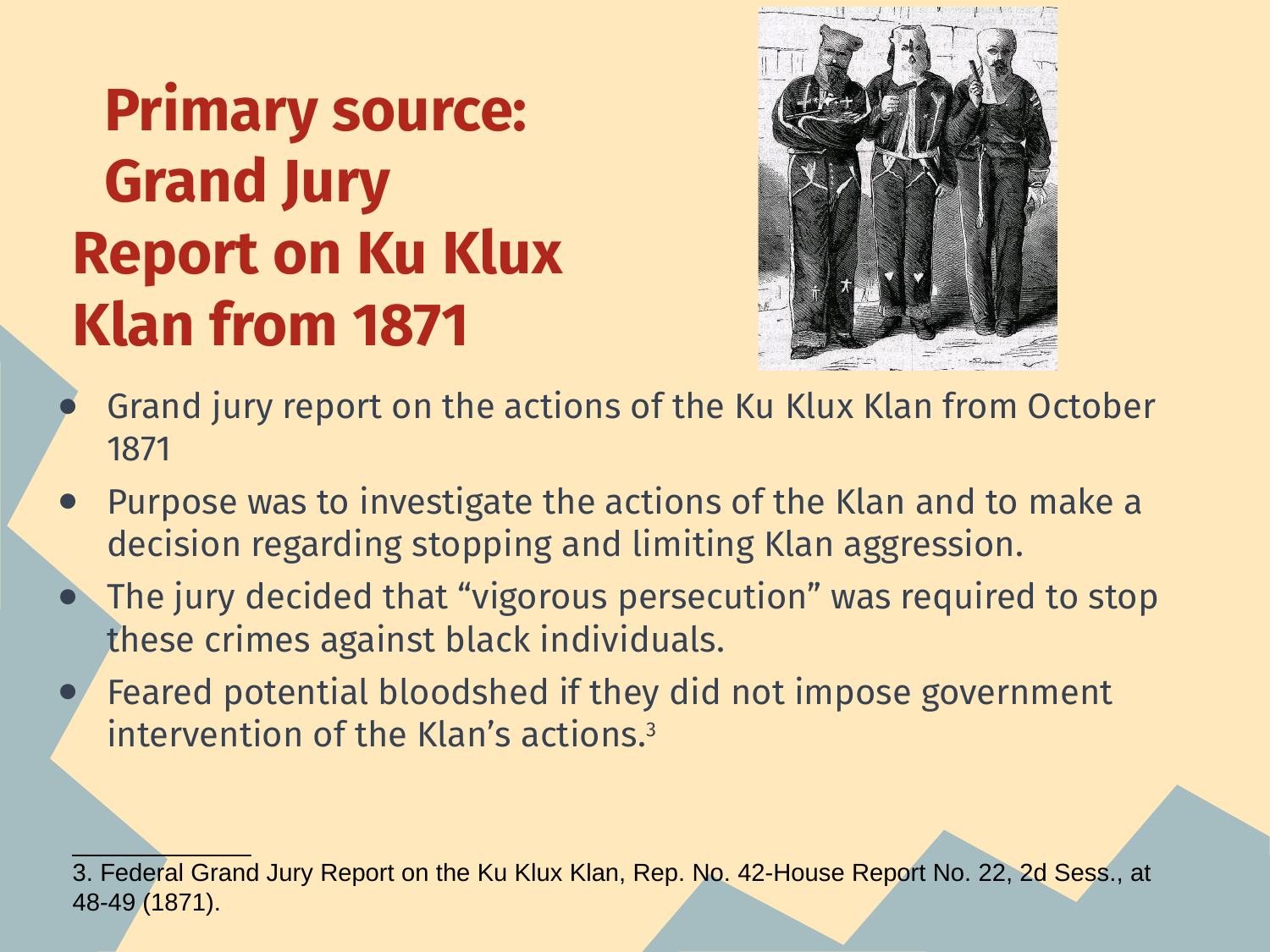

# Primary source:
Grand Jury Report on Ku Klux Klan from 1871

Grand jury report on the actions of the Ku Klux Klan from October 1871
Purpose was to investigate the actions of the Klan and to make a decision regarding stopping and limiting Klan aggression.
The jury decided that “vigorous persecution” was required to stop these crimes against black individuals.
Feared potential bloodshed if they did not impose government intervention of the Klan’s actions.3
_____________
3. Federal Grand Jury Report on the Ku Klux Klan, Rep. No. 42-House Report No. 22, 2d Sess., at 48-49 (1871).